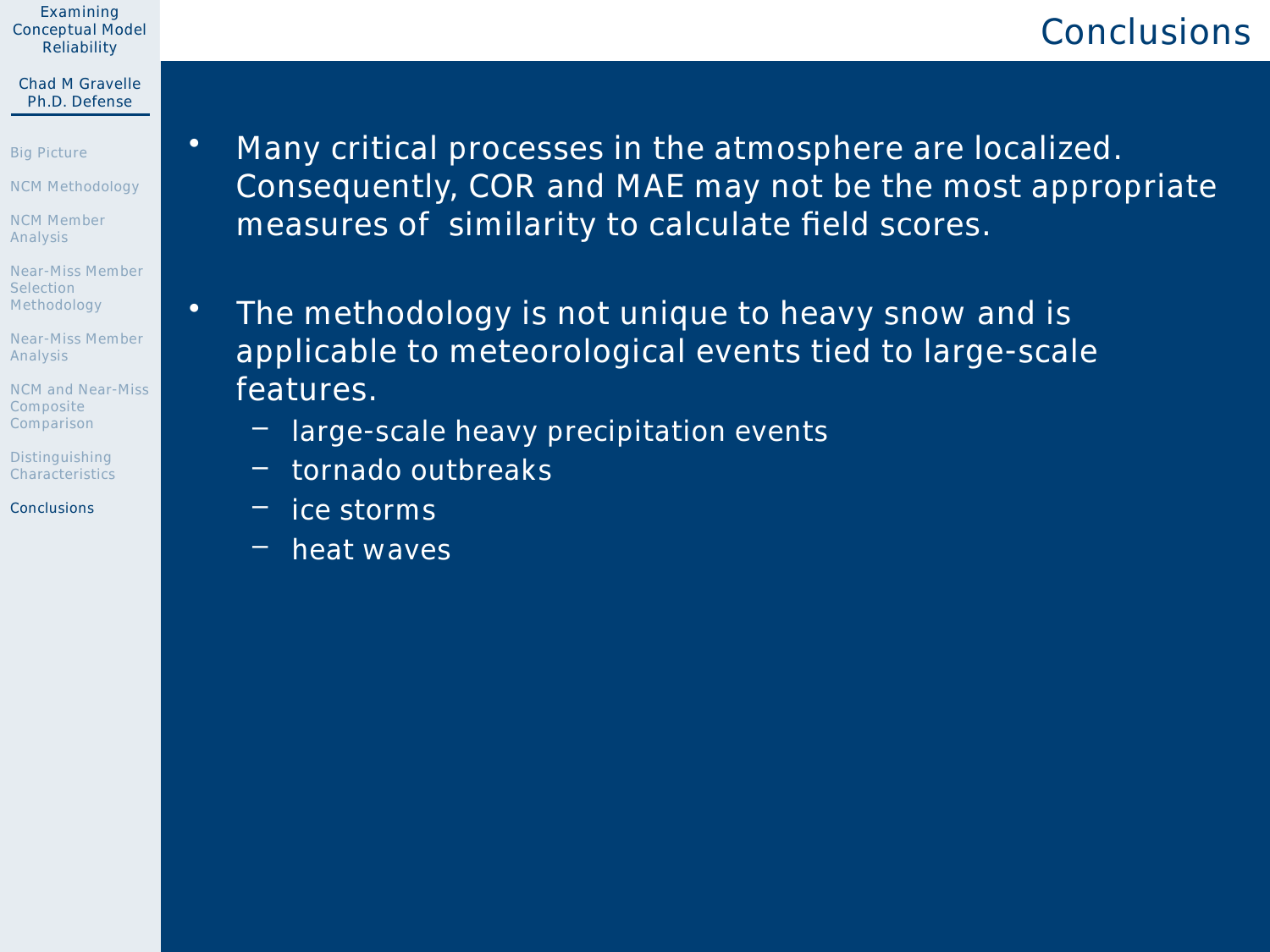

Conclusions
Examining Conceptual Model Reliability

Chad M Gravelle
Ph.D. Defense

Big Picture

NCM Methodology

NCM Member Analysis

Near-Miss Member Selection Methodology

Near-Miss Member Analysis

NCM and Near-Miss Composite
Comparison

Distinguishing Characteristics

Conclusions

Many critical processes in the atmosphere are localized. Consequently, COR and MAE may not be the most appropriate measures of  similarity to calculate field scores.

The methodology is not unique to heavy snow and is applicable to meteorological events tied to large-scale features.
large-scale heavy precipitation events
tornado outbreaks
ice storms
heat waves